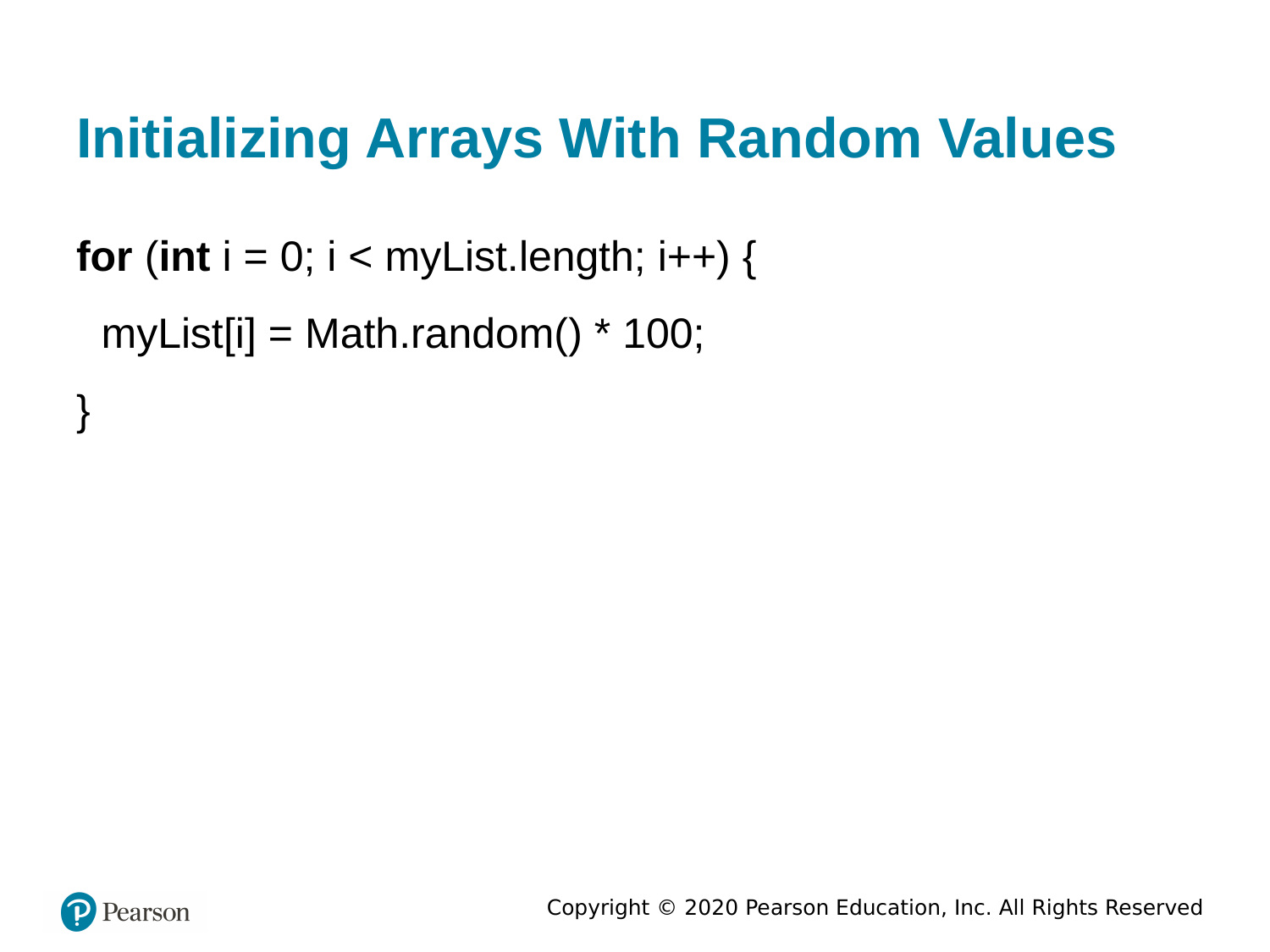

# Initializing Arrays With Random Values
for (int i = 0; i < myList.length; i++) {
myList[i] = Math.random() * 100;
}